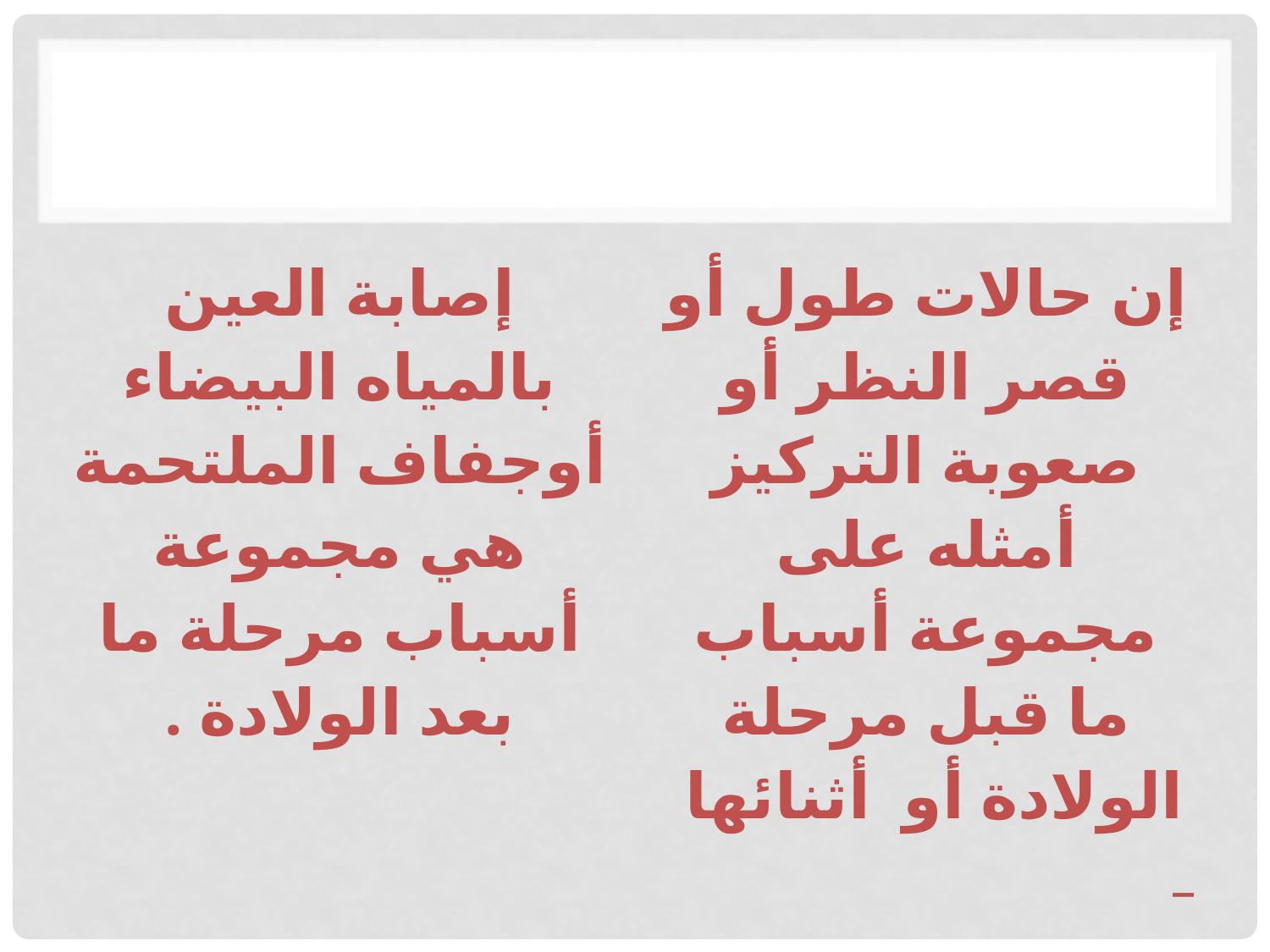

إصابة العين بالمياه البيضاء أوجفاف الملتحمة هي مجموعة أسباب مرحلة ما بعد الولادة .

إن حالات طول أو قصر النظر أو صعوبة التركيز أمثله على مجموعة أسباب ما قبل مرحلة الولادة أو  أثنائها
_